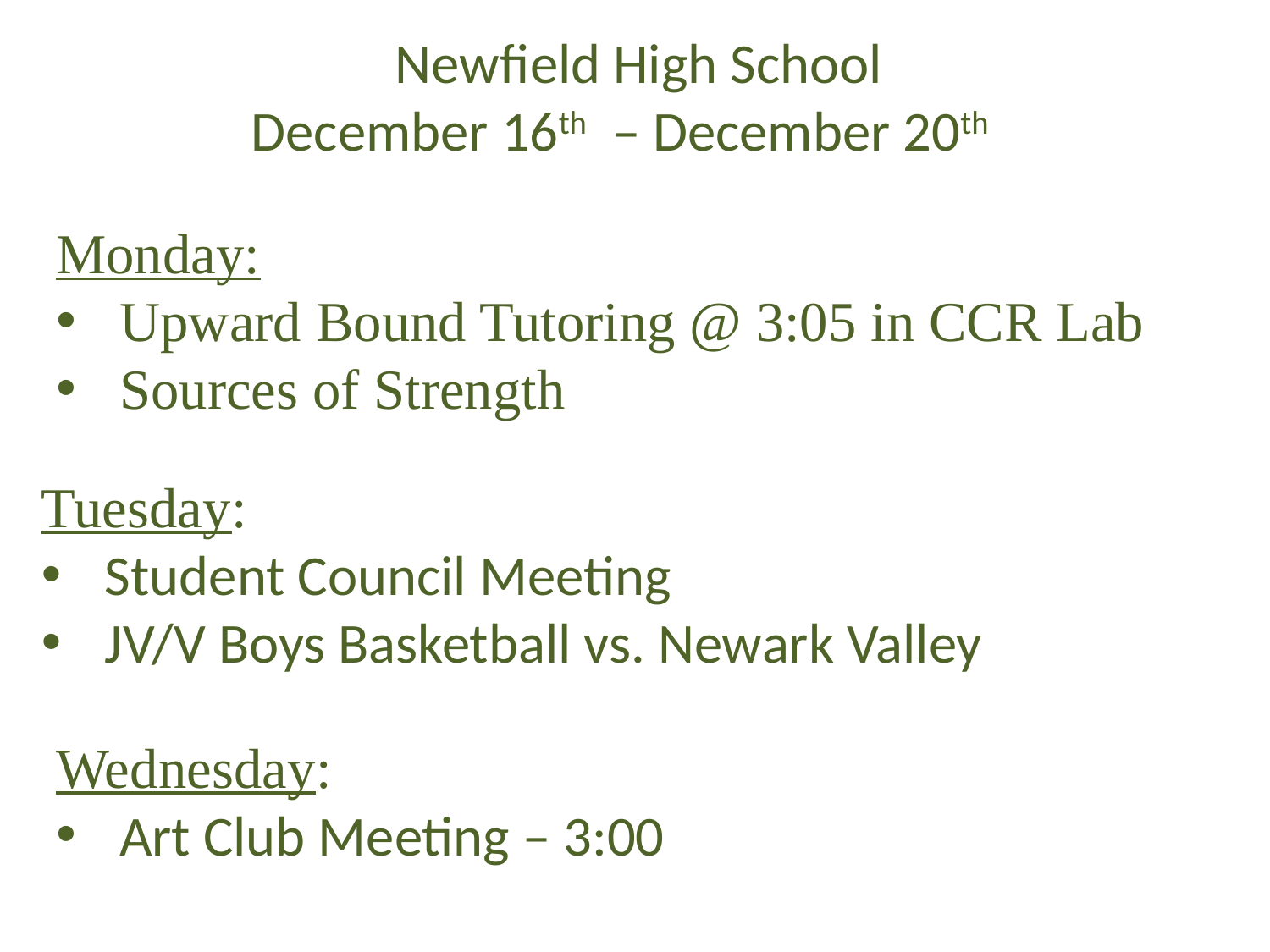

Newfield High School
December 16th  – December 20th
Monday:
Upward Bound Tutoring @ 3:05 in CCR Lab
Sources of Strength
Tuesday:
Student Council Meeting
JV/V Boys Basketball vs. Newark Valley
Wednesday:
Art Club Meeting – 3:00